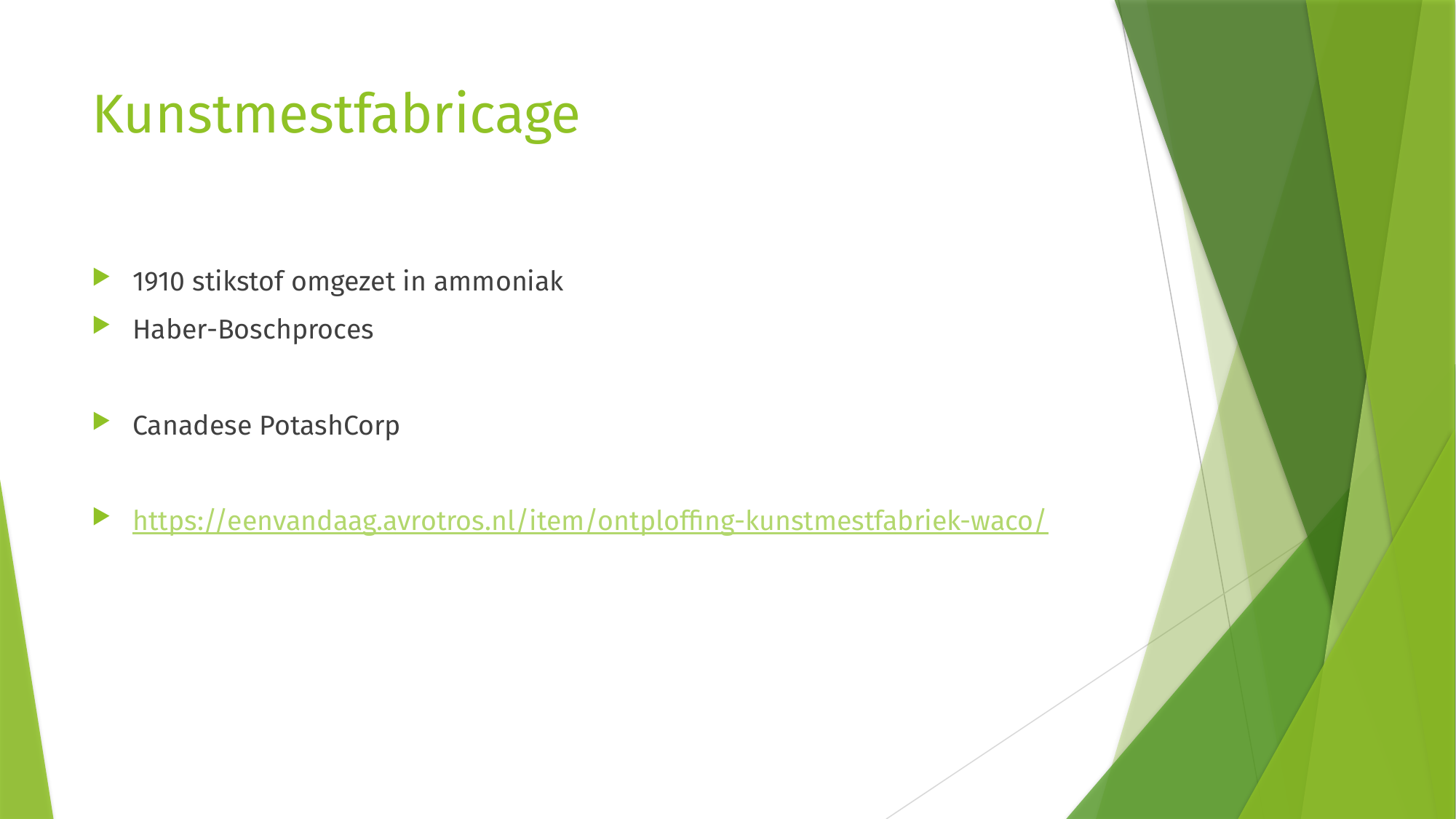

# Kunstmestfabricage
1910 stikstof omgezet in ammoniak
Haber-Boschproces

Canadese PotashCorp

https://eenvandaag.avrotros.nl/item/ontploffing-kunstmestfabriek-waco/